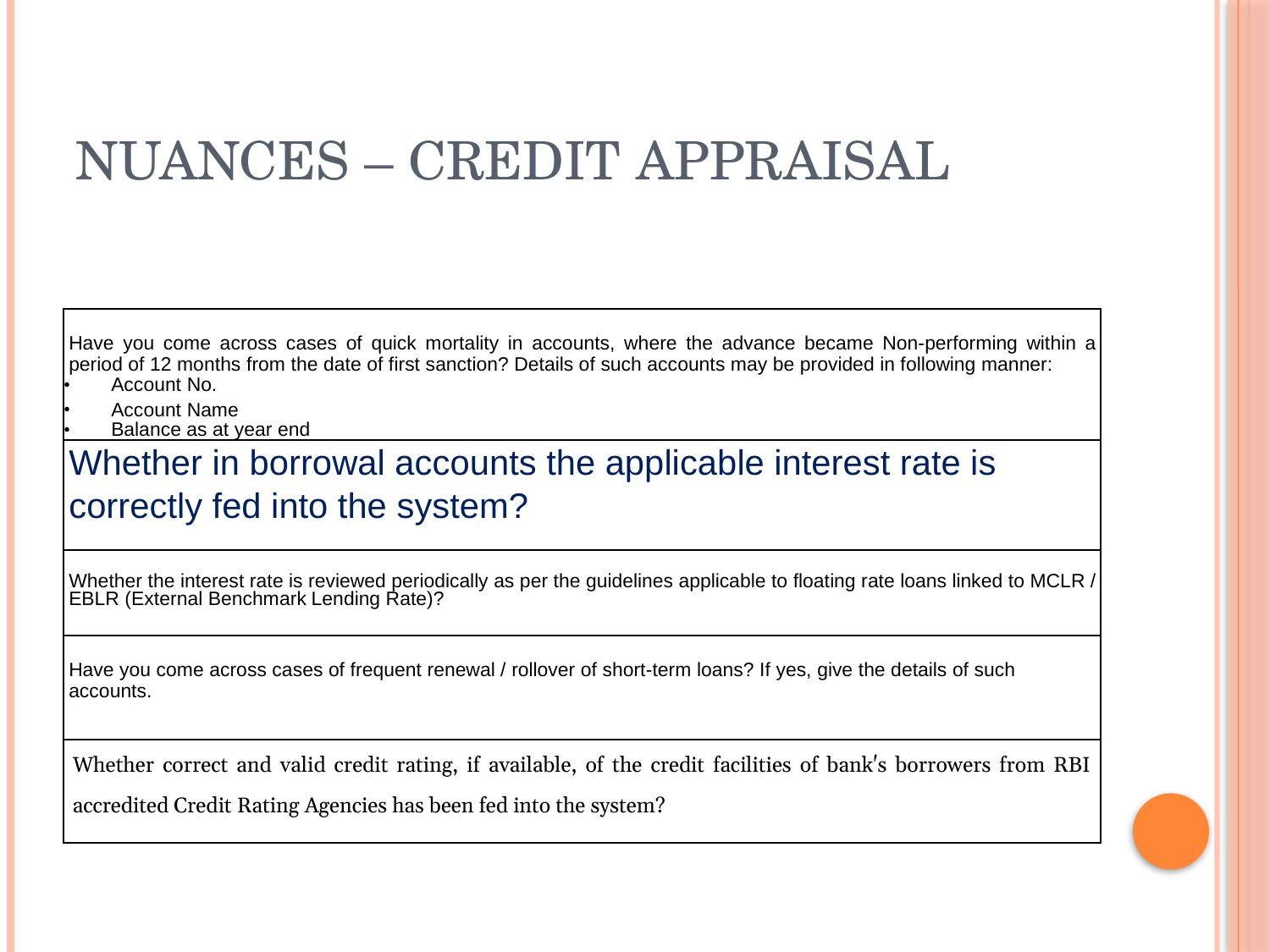

# Nuances – Credit appraisal
| Have you come across cases of quick mortality in accounts, where the advance became Non-performing within a period of 12 months from the date of first sanction? Details of such accounts may be provided in following manner: Account No. Account Name Balance as at year end |
| --- |
| Whether in borrowal accounts the applicable interest rate is correctly fed into the system? |
| Whether the interest rate is reviewed periodically as per the guidelines applicable to floating rate loans linked to MCLR / EBLR (External Benchmark Lending Rate)? |
| Have you come across cases of frequent renewal / rollover of short-term loans? If yes, give the details of such accounts. |
| Whether correct and valid credit rating, if available, of the credit facilities of bank's borrowers from RBI accredited Credit Rating Agencies has been fed into the system? |